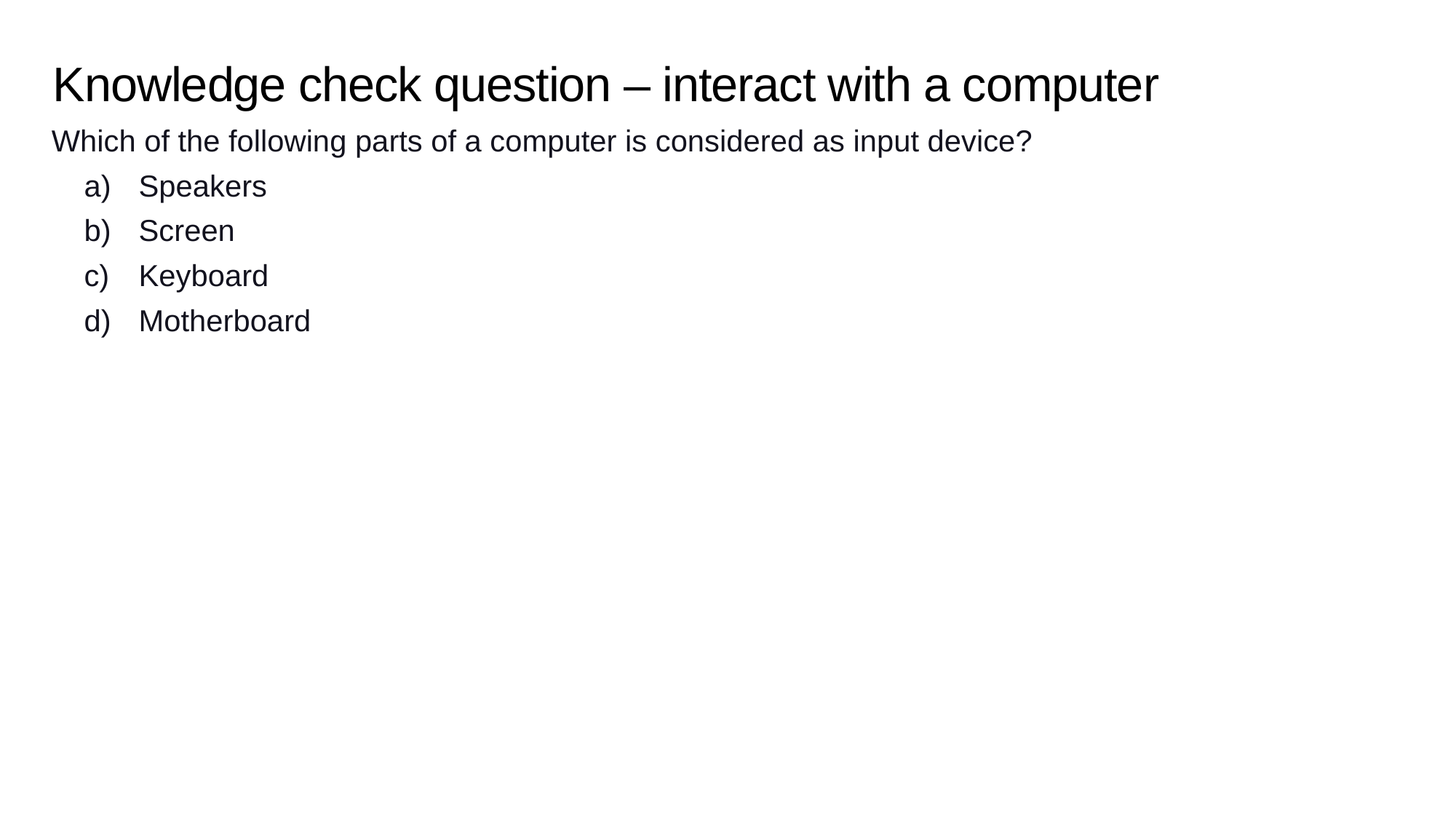

# Knowledge check question – interact with a computer
Which of the following parts of a computer is considered as input device?
Speakers
Screen
Keyboard
Motherboard